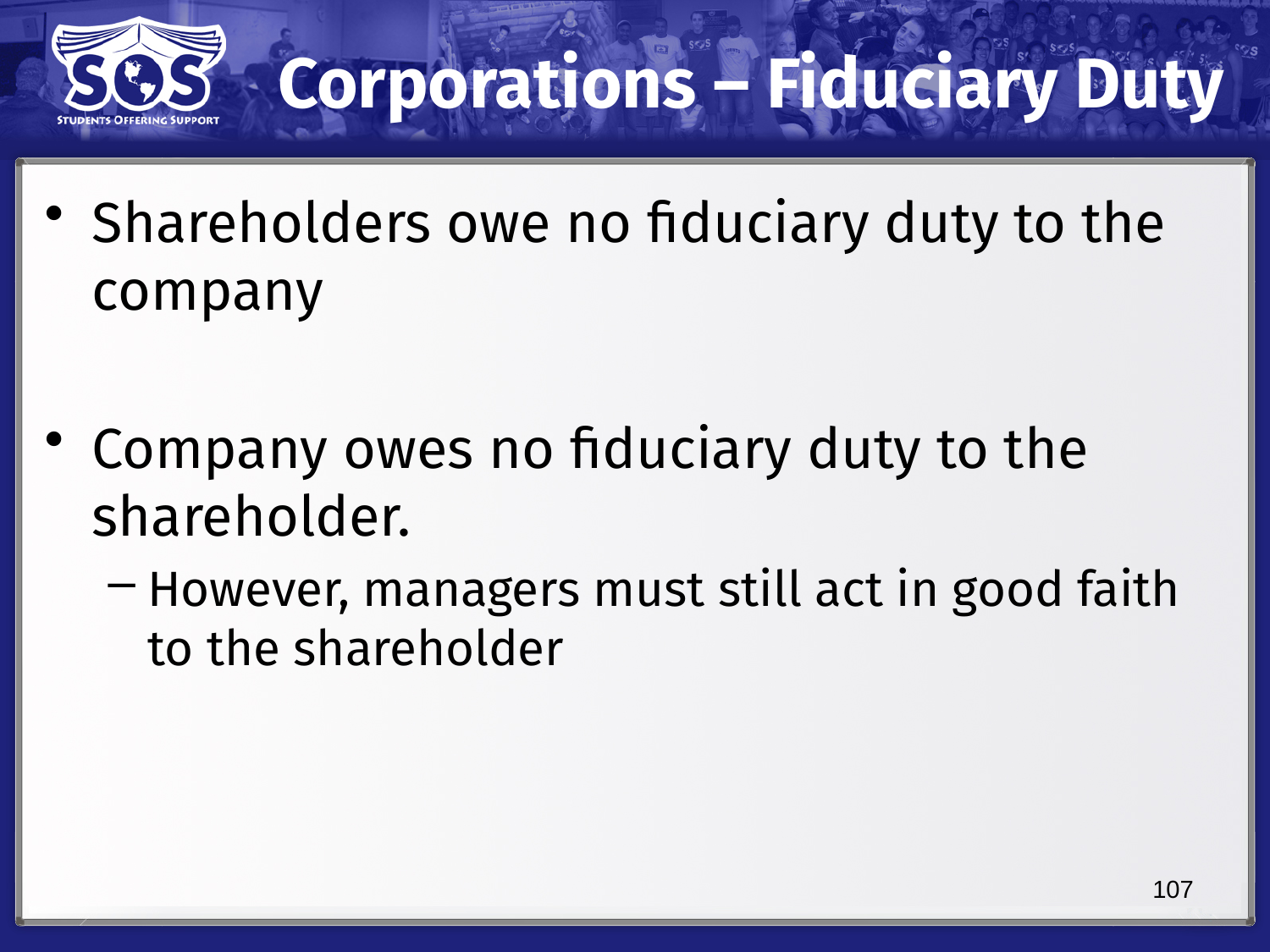

# Corporations – Fiduciary Duty
Shareholders owe no fiduciary duty to the company

Company owes no fiduciary duty to the shareholder.
However, managers must still act in good faith to the shareholder

107